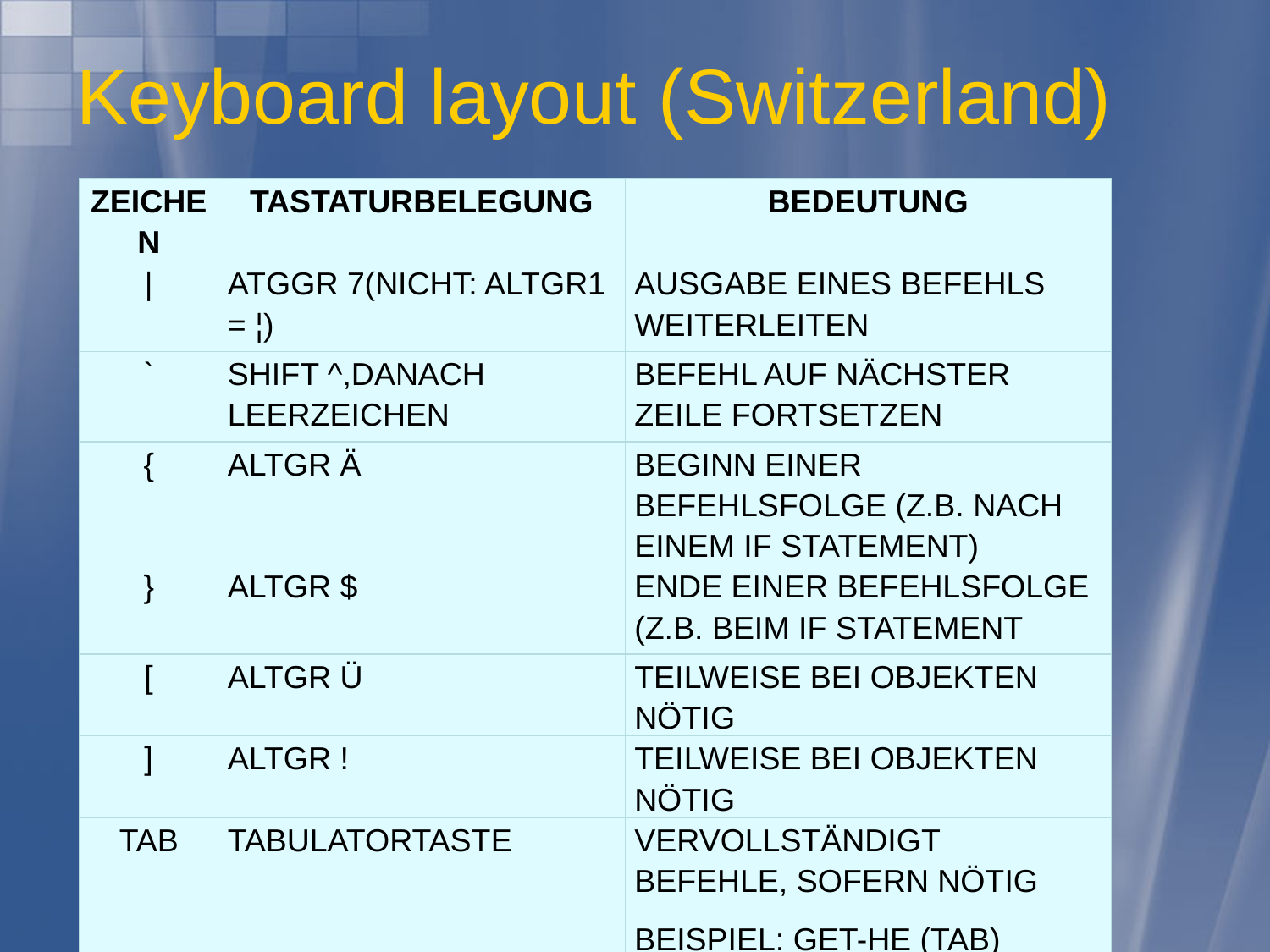

# Keyboard layout (Switzerland)
| Zeichen | Tastaturbelegung | Bedeutung |
| --- | --- | --- |
| | | AtgGr 7(Nicht: AltGr1 = ¦) | Ausgabe eines Befehls weiterleiten |
| ` | Shift ^,danach Leerzeichen | Befehl auf nächster Zeile fortsetzen |
| { | AltGr ä | Beginn einer Befehlsfolge (z.B. nach einem If Statement) |
| } | AltGr $ | Ende einer Befehlsfolge (z.B. beim IF Statement |
| [ | AltGr ü | Teilweise bei Objekten nötig |
| ] | AltGr ! | Teilweise bei Objekten nötig |
| TAB | Tabulatortaste | Vervollständigt Befehle, sofern nötig Beispiel: get-he (TAB) ergibt get-help |